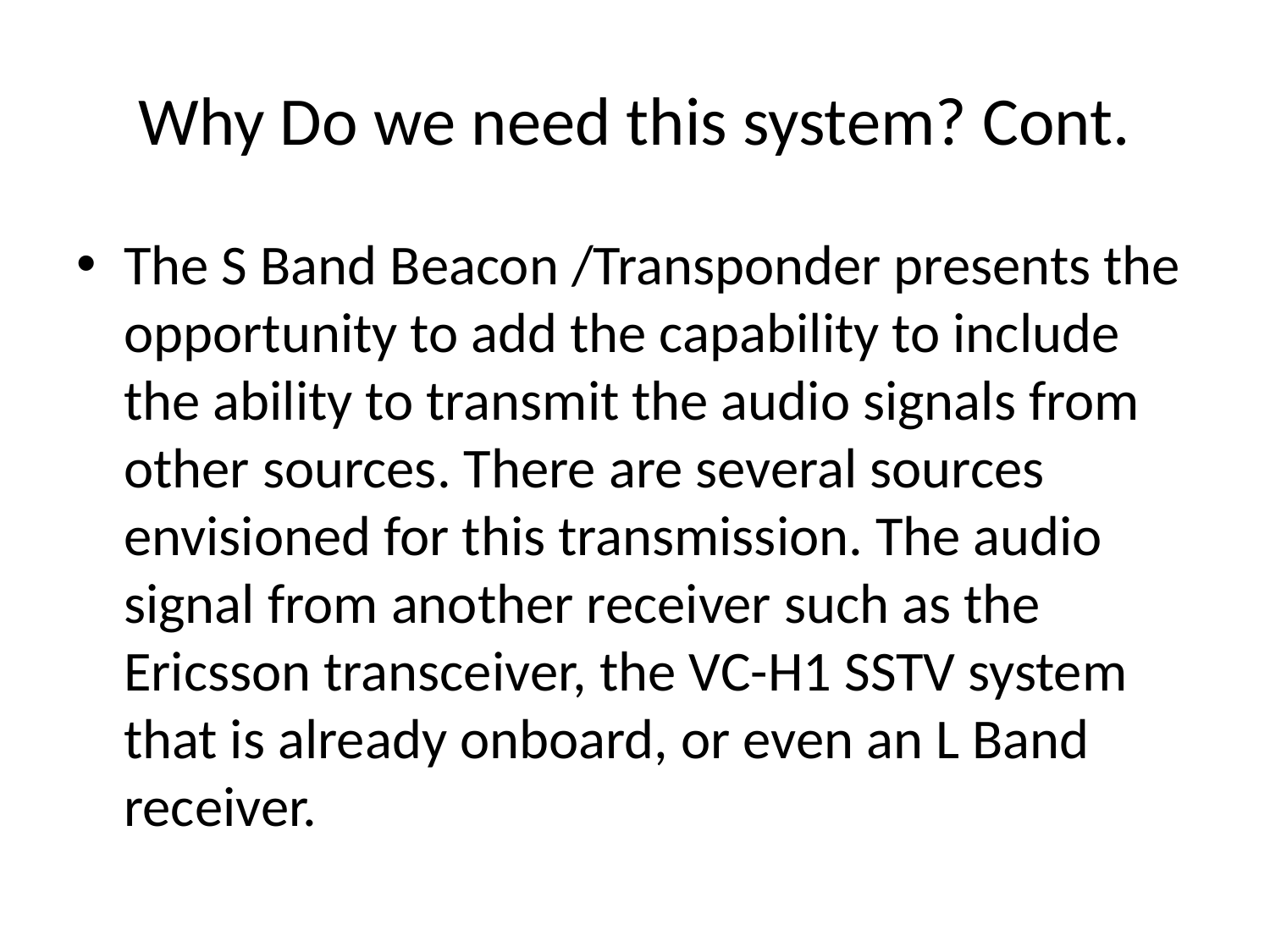

# Why Do we need this system? Cont.
The S Band Beacon /Transponder presents the opportunity to add the capability to include the ability to transmit the audio signals from other sources. There are several sources envisioned for this transmission. The audio signal from another receiver such as the Ericsson transceiver, the VC-H1 SSTV system that is already onboard, or even an L Band receiver.